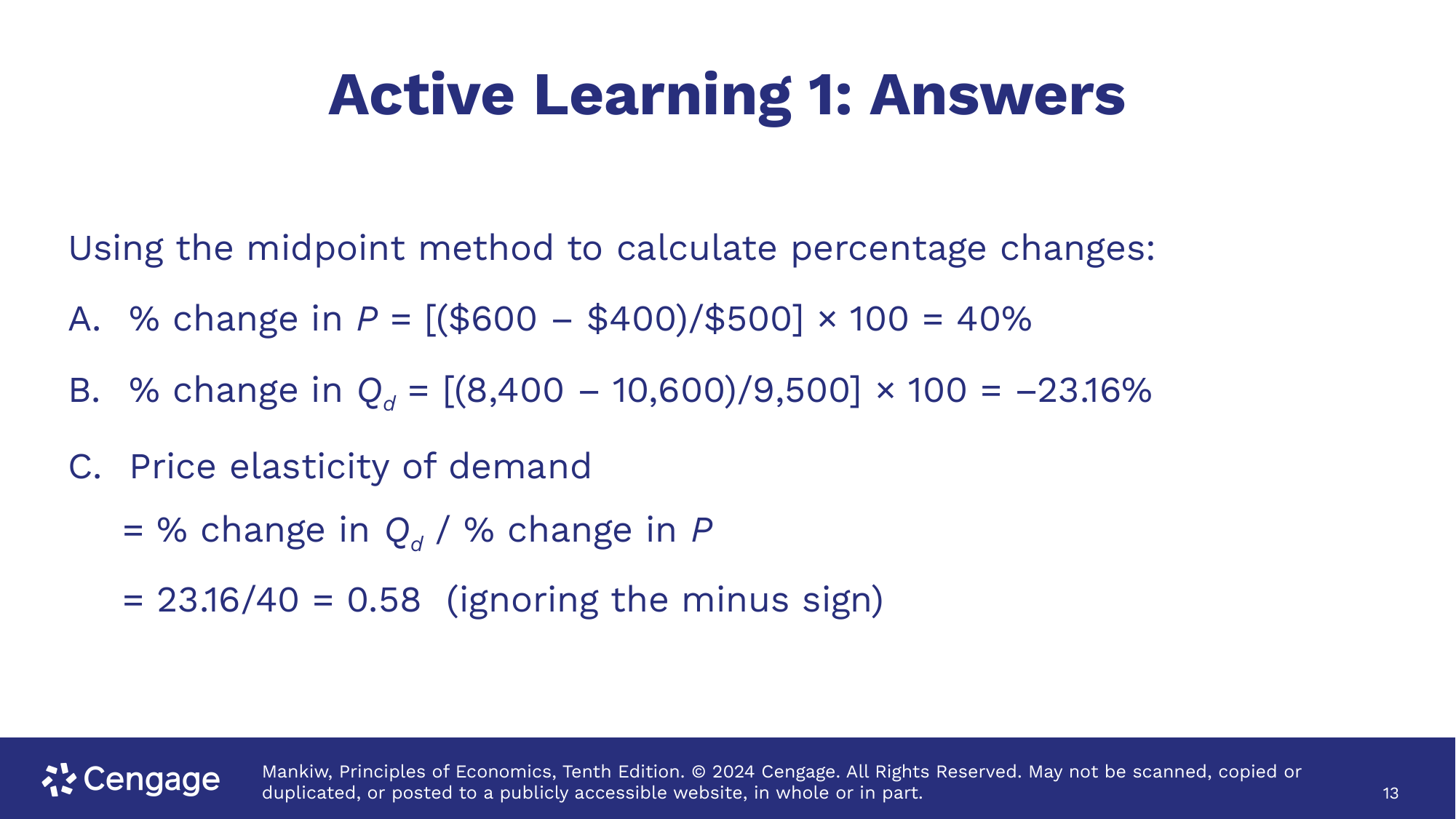

# Active Learning 1: Answers
Using the midpoint method to calculate percentage changes:
% change in P = [($600 – $400)/$500] × 100 = 40%
% change in Qd = [(8,400 – 10,600)/9,500] × 100 = –23.16%
Price elasticity of demand
= % change in Qd / % change in P
= 23.16/40 = 0.58  (ignoring the minus sign)